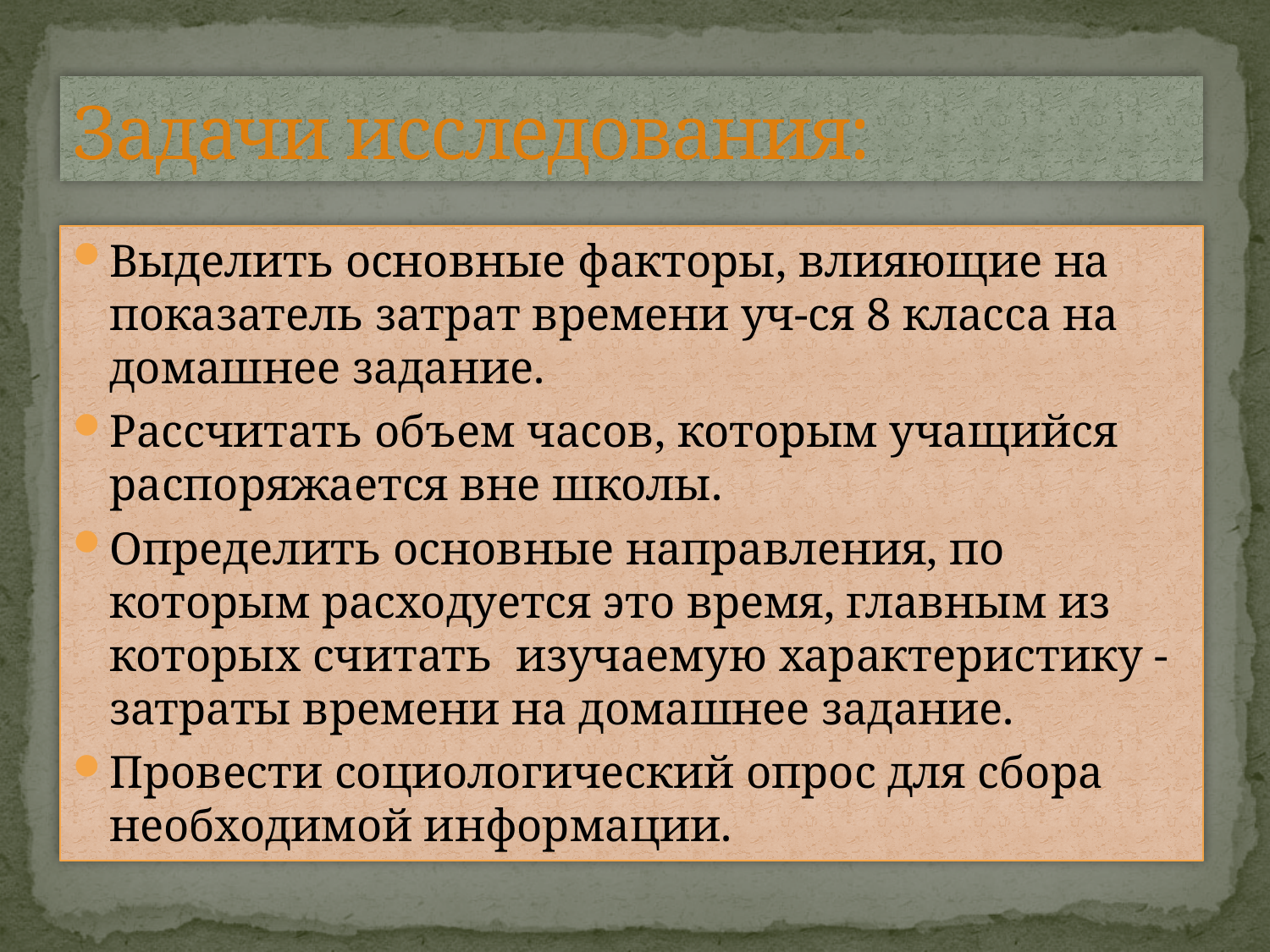

# Задачи исследования:
Выделить основные факторы, влияющие на показатель затрат времени уч-ся 8 класса на домашнее задание.
Рассчитать объем часов, которым учащийся распоряжается вне школы.
Определить основные направления, по которым расходуется это время, главным из которых считать  изучаемую характеристику - затраты времени на домашнее задание.
Провести социологический опрос для сбора необходимой информации.